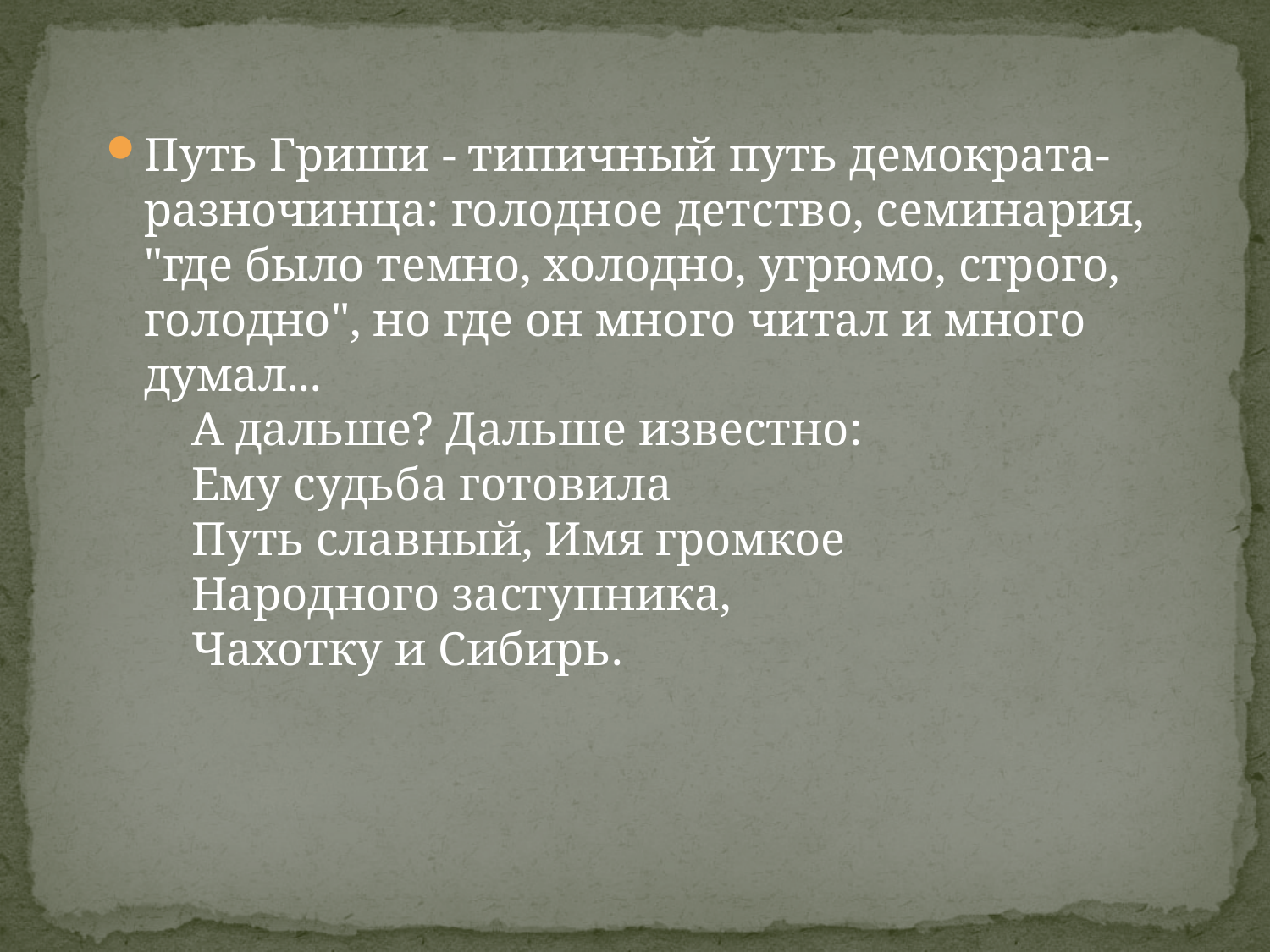

#
Путь Гриши - типичный путь демократа-разночинца: голодное детство, семинария, "где было темно, холодно, угрюмо, строго, голодно", но где он много читал и много думал... 
    А дальше? Дальше известно: 
    Ему судьба готовила 
    Путь славный, Имя громкое 
    Народного заступника, 
    Чахотку и Сибирь.